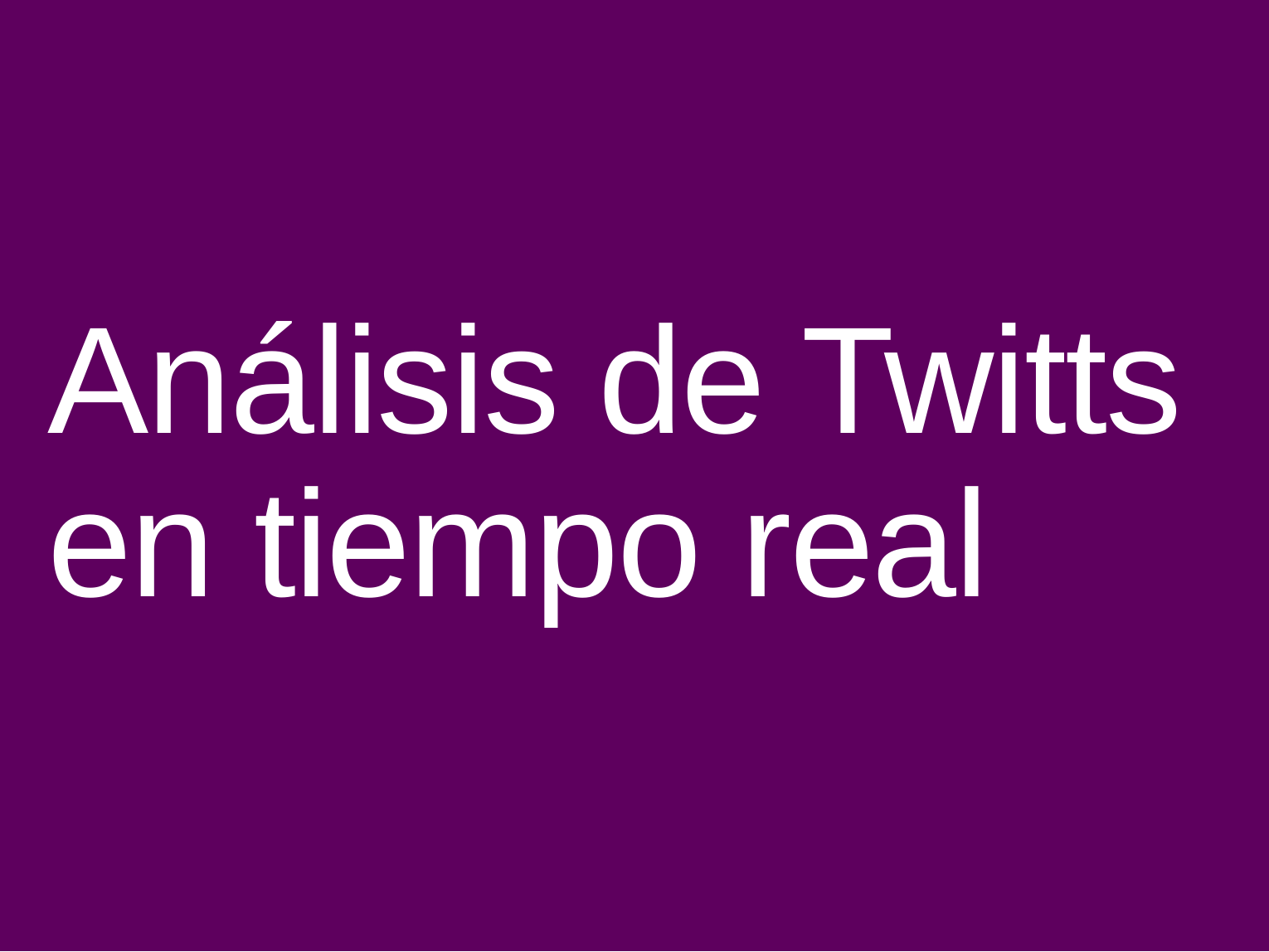

# Análisis de Twitts en tiempo real